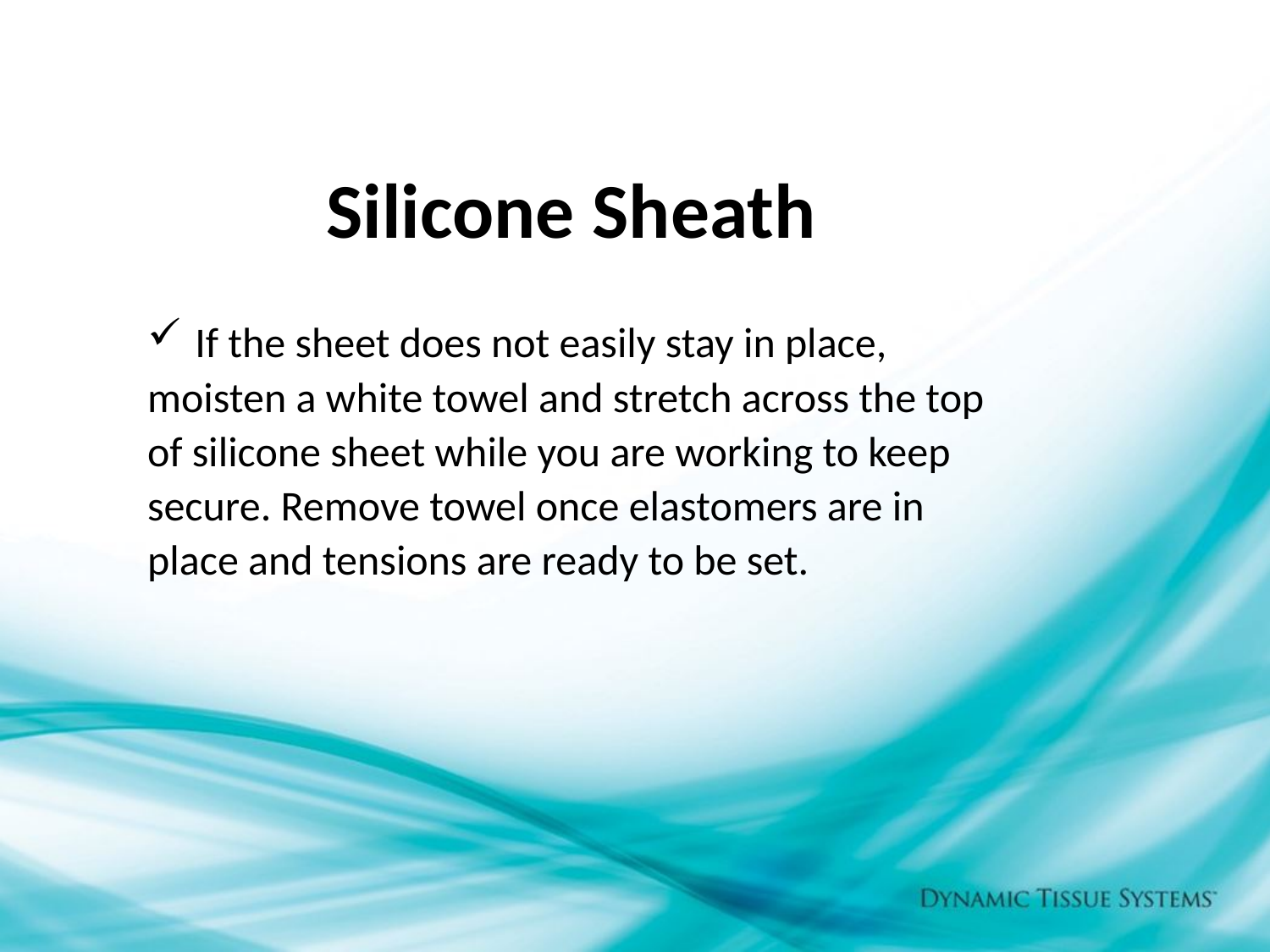

Silicone Sheath

If the sheet does not easily stay in place,
moisten a white towel and stretch across the top of silicone sheet while you are working to keep secure. Remove towel once elastomers are in place and tensions are ready to be set.